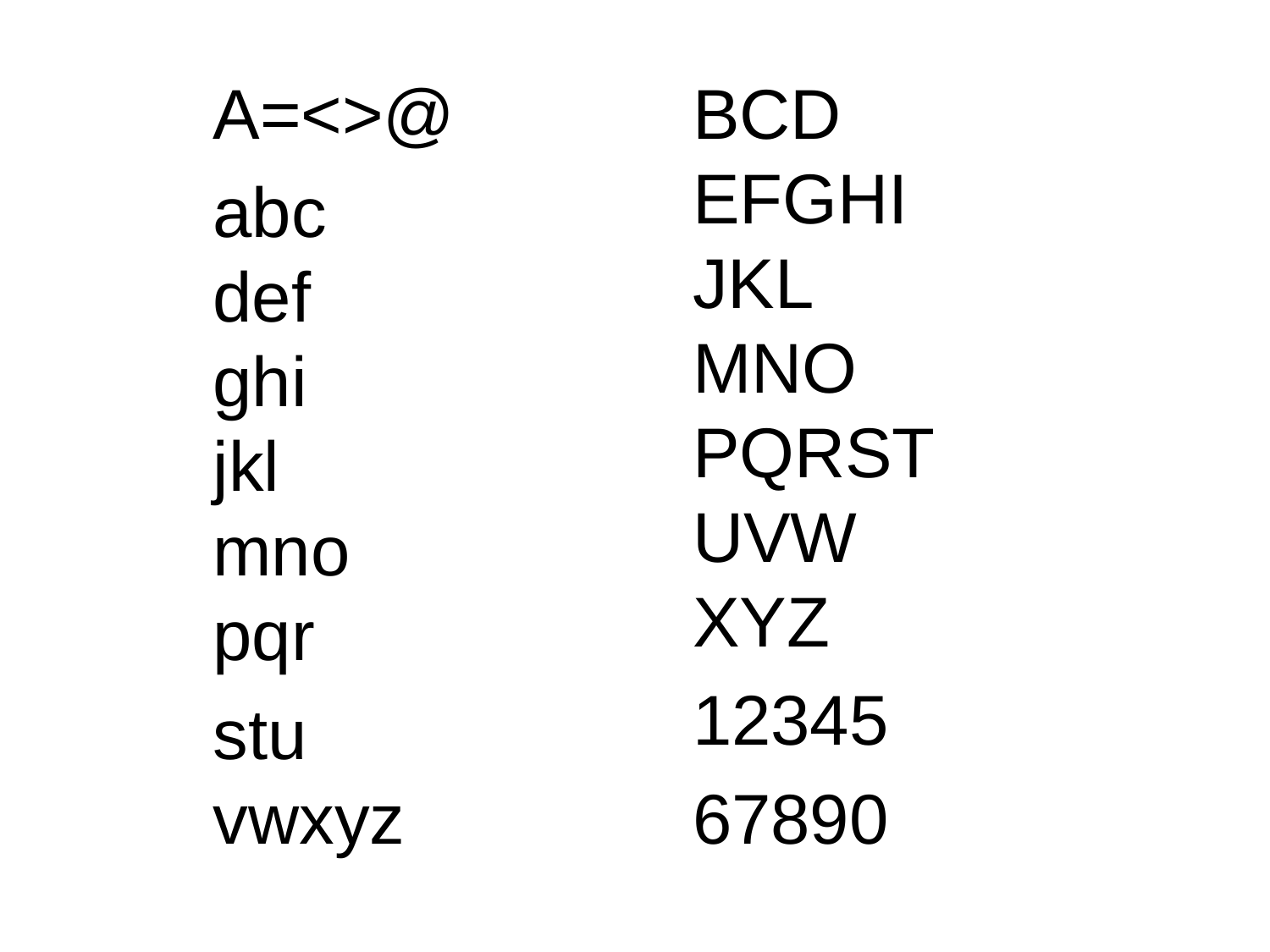

A=<>@
abc
def
ghi
jkl
mno
pqr
stu
vwxyz
BCD
EFGHI
JKL
MNO
PQRST
UVW
XYZ
12345
67890